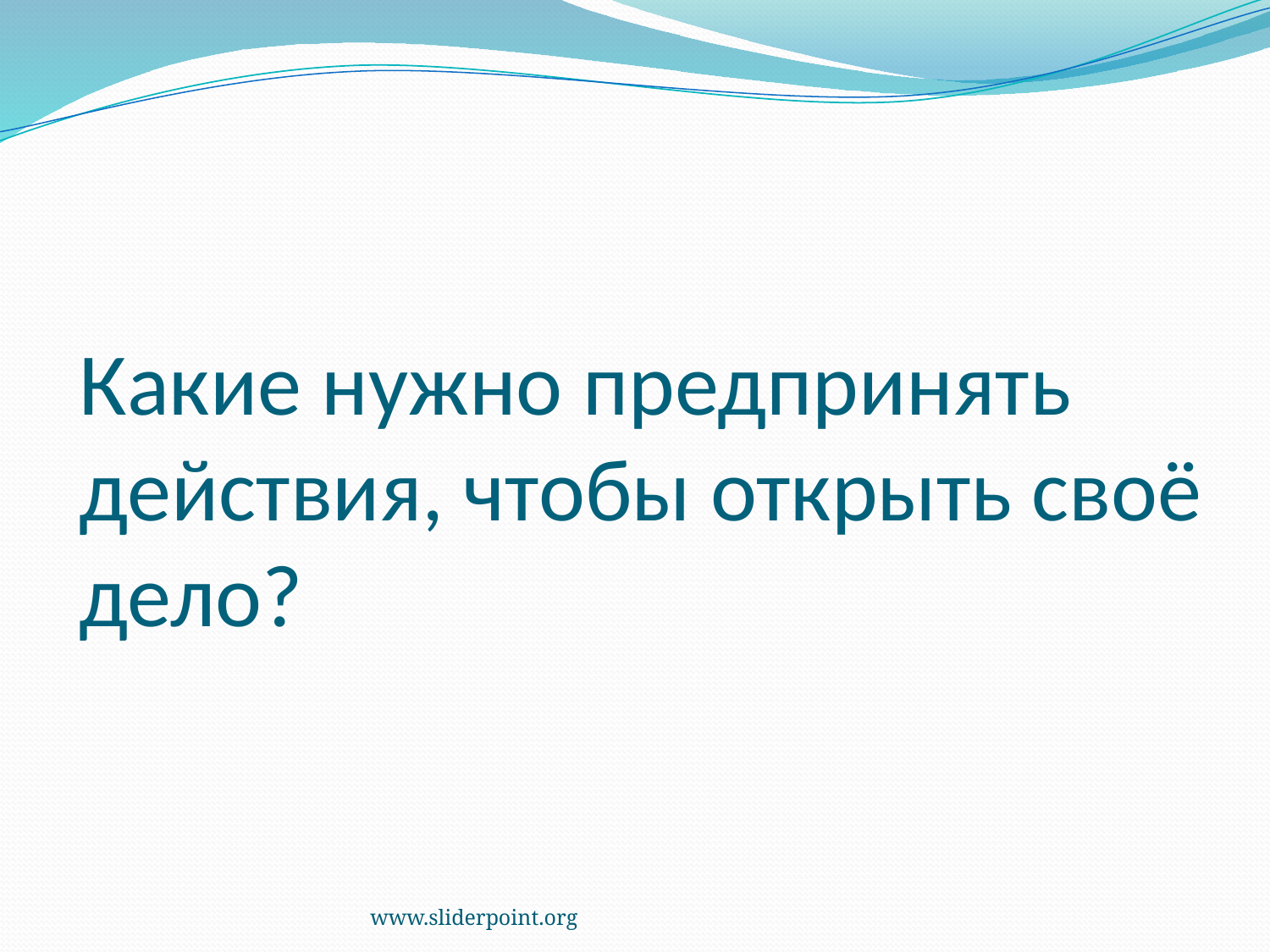

# Какие нужно предпринять действия, чтобы открыть своё дело?
www.sliderpoint.org